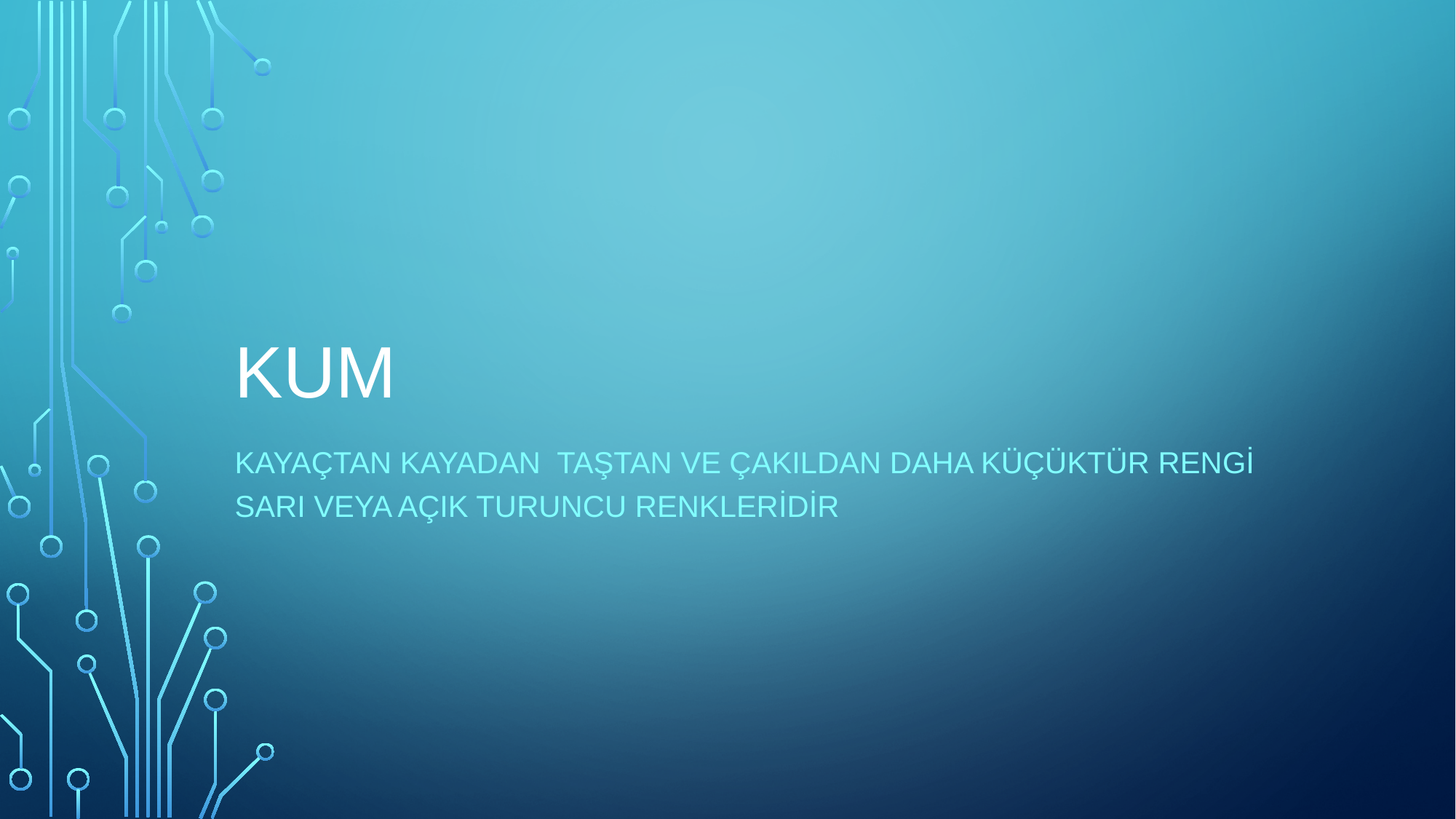

# kum
Kayaçtan kayadan  taştan ve çakıldan daha küçüktür rengi sarı veya açık turuncu renkleridir